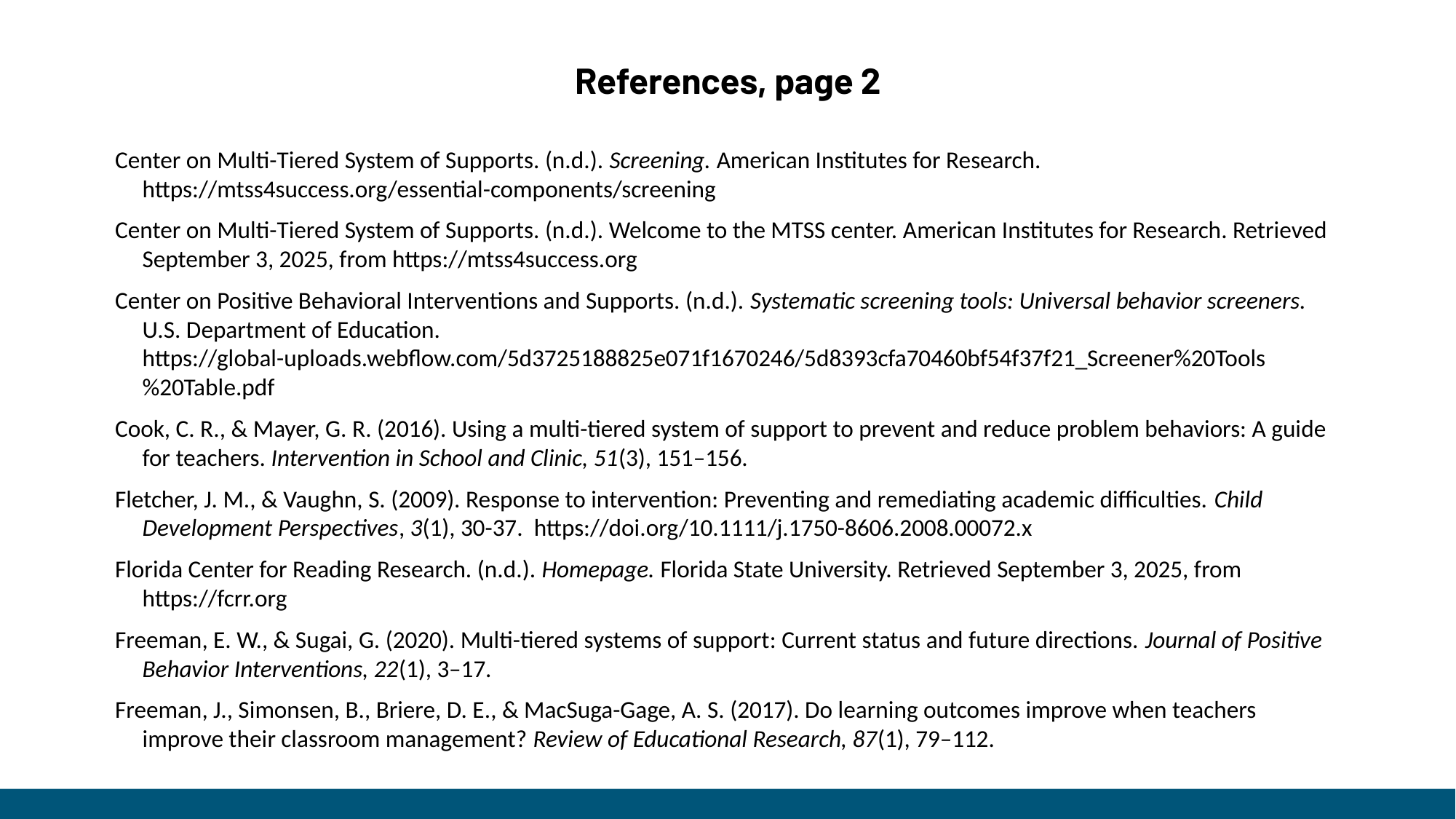

References, page 2
Center on Multi-Tiered System of Supports. (n.d.). Screening. American Institutes for Research. https://mtss4success.org/essential-components/screening
Center on Multi-Tiered System of Supports. (n.d.). Welcome to the MTSS center. American Institutes for Research. Retrieved September 3, 2025, from https://mtss4success.org
Center on Positive Behavioral Interventions and Supports. (n.d.). Systematic screening tools: Universal behavior screeners. U.S. Department of Education. https://global-uploads.webflow.com/5d3725188825e071f1670246/5d8393cfa70460bf54f37f21_Screener%20Tools%20Table.pdf
Cook, C. R., & Mayer, G. R. (2016). Using a multi-tiered system of support to prevent and reduce problem behaviors: A guide for teachers. Intervention in School and Clinic, 51(3), 151–156.
Fletcher, J. M., & Vaughn, S. (2009). Response to intervention: Preventing and remediating academic difficulties. Child Development Perspectives, 3(1), 30-37.  https://doi.org/10.1111/j.1750-8606.2008.00072.x
Florida Center for Reading Research. (n.d.). Homepage. Florida State University. Retrieved September 3, 2025, from https://fcrr.org
Freeman, E. W., & Sugai, G. (2020). Multi-tiered systems of support: Current status and future directions. Journal of Positive Behavior Interventions, 22(1), 3–17.
Freeman, J., Simonsen, B., Briere, D. E., & MacSuga-Gage, A. S. (2017). Do learning outcomes improve when teachers improve their classroom management? Review of Educational Research, 87(1), 79–112.